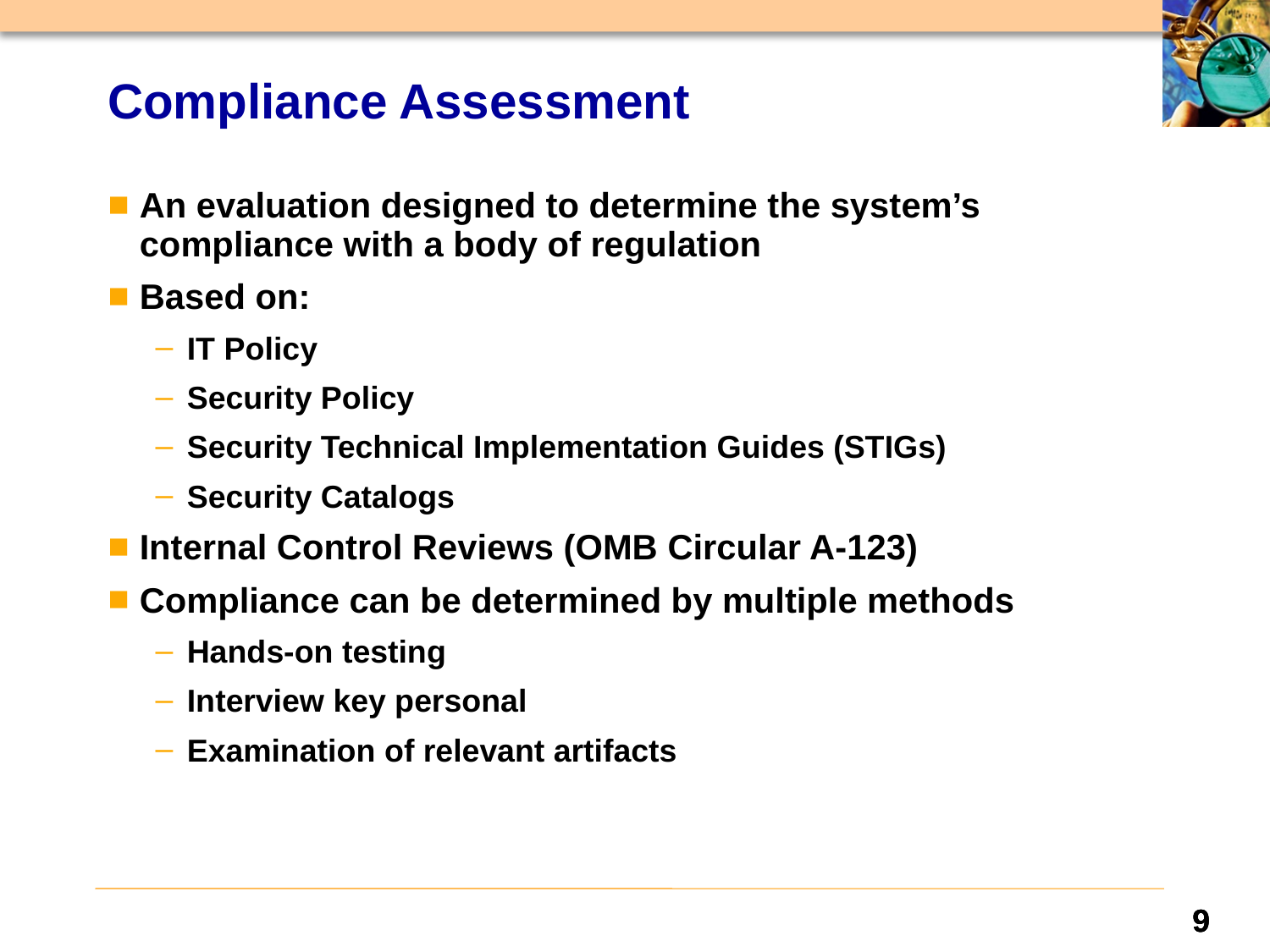

# Compliance Assessment
An evaluation designed to determine the system’s compliance with a body of regulation
Based on:
IT Policy
Security Policy
Security Technical Implementation Guides (STIGs)
Security Catalogs
Internal Control Reviews (OMB Circular A-123)
Compliance can be determined by multiple methods
Hands-on testing
Interview key personal
Examination of relevant artifacts

9